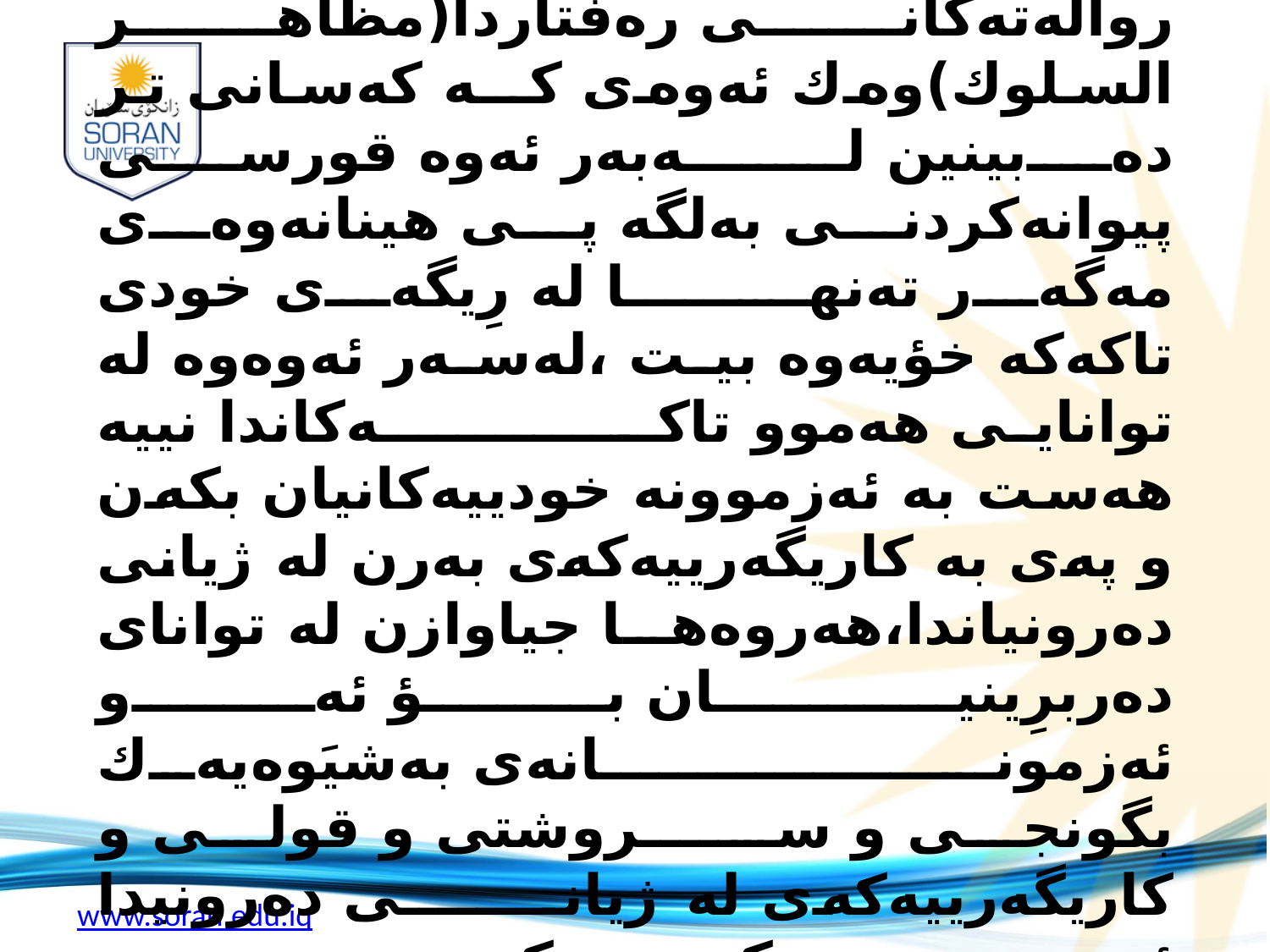

پرؤسه‌ ژيرييه‌كان و (عمليات العقليه‌) روه‌كــــانى ژيانى سؤزدارى ده‌كه‌ويته‌ ناو ئه‌زمونى تــــــــــــــــاكى خودييه‌وه‌ و له‌وانه‌يه‌ ره‌نگ نه‌داته‌وه‌ له‌ رواله‌ته‌كانى ره‌فتاردا(مظاهر السلوك)وه‌ك ئه‌وه‌ى كــه‌ كه‌سانى تر ده‌بينين لــــه‌به‌ر ئه‌وه‌ قورسى پيوانه‌كردنى به‌لگه‌ پى هينانه‌وه‌ى مه‌گه‌ر ته‌نهــــــا له‌ رِيگه‌ى خودى تاكه‌كه‌ خؤيه‌وه‌ بيت ،له‌سه‌ر ئه‌وه‌وه‌ له‌ توانايى هه‌موو تاكـــــــــــــه‌كاندا نييه‌ هه‌ست به‌ ئه‌زموونه‌ خودييه‌كانيان بكه‌ن و په‌ى به‌ كاريگه‌رييه‌كه‌ى به‌رن له‌ ژيانى ده‌رونياندا،هه‌روه‌ها جياوازن له‌ تواناى ده‌ربرِينيـــان بؤ ئه‌و ئه‌زمونــــــــــــــــــانه‌ى به‌شيَوه‌يه‌ك بگونجى و ســــروشتى و قولى و كاريگه‌رييه‌كه‌ى له‌ ژيانــــــــى ده‌رونيدا ئه‌مه‌ به‌ربه‌ستيكى تره‌ كه‌ ده‌خريته‌ سه‌ر زنجيره‌ى قورسييه‌كانى كه‌وا ده‌كات ده‌سته‌وچان بى (المتعذر) له‌گه‌يشتن به‌ دياريكردنيكى وورد بؤ جياكردنه‌وه‌ له‌